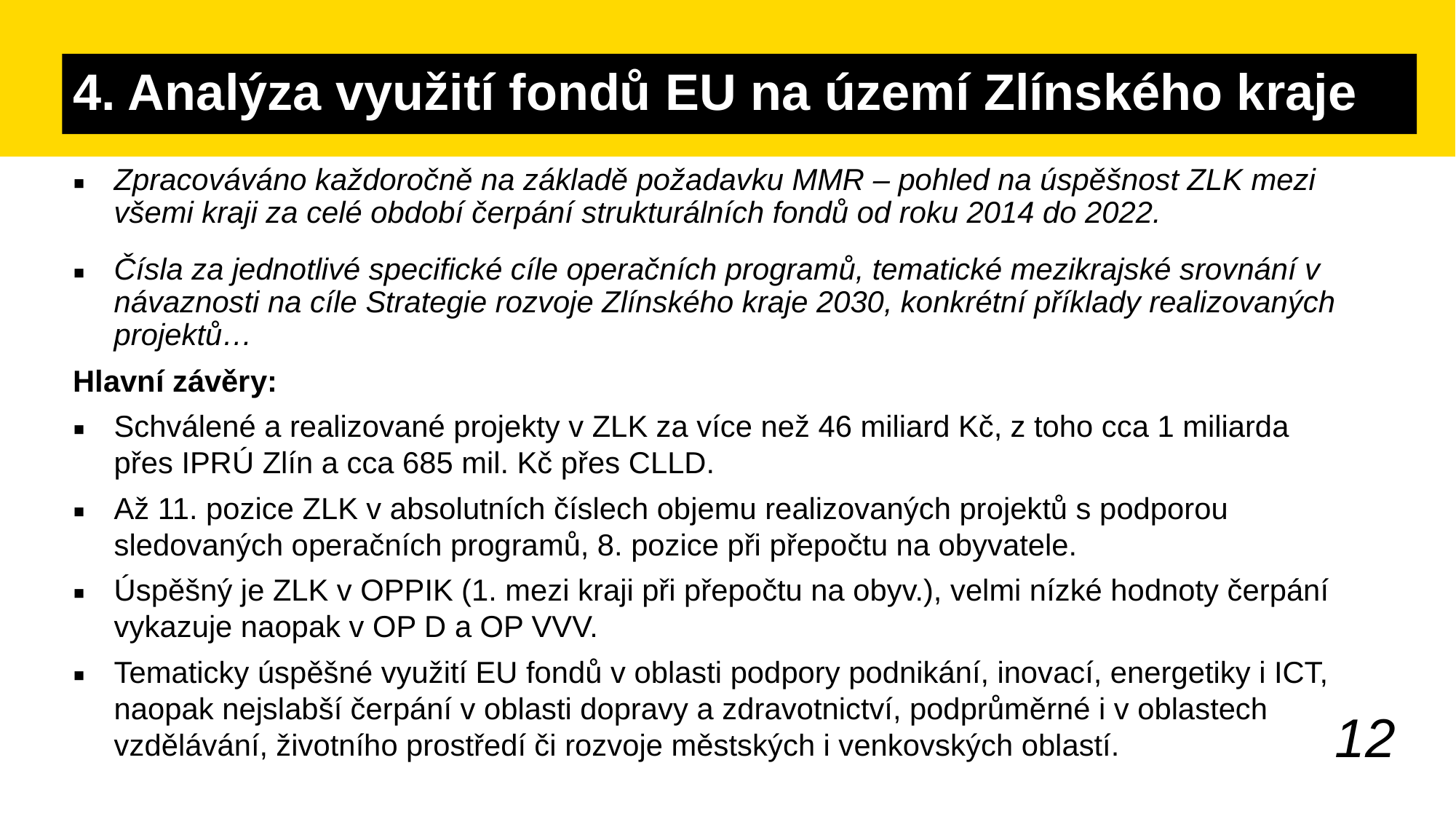

# 4. Analýza využití fondů EU na území Zlínského kraje
Zpracováváno každoročně na základě požadavku MMR – pohled na úspěšnost ZLK mezi všemi kraji za celé období čerpání strukturálních fondů od roku 2014 do 2022.
Čísla za jednotlivé specifické cíle operačních programů, tematické mezikrajské srovnání v návaznosti na cíle Strategie rozvoje Zlínského kraje 2030, konkrétní příklady realizovaných projektů…
Hlavní závěry:
Schválené a realizované projekty v ZLK za více než 46 miliard Kč, z toho cca 1 miliarda přes IPRÚ Zlín a cca 685 mil. Kč přes CLLD.
Až 11. pozice ZLK v absolutních číslech objemu realizovaných projektů s podporou sledovaných operačních programů, 8. pozice při přepočtu na obyvatele.
Úspěšný je ZLK v OPPIK (1. mezi kraji při přepočtu na obyv.), velmi nízké hodnoty čerpání vykazuje naopak v OP D a OP VVV.
Tematicky úspěšné využití EU fondů v oblasti podpory podnikání, inovací, energetiky i ICT, naopak nejslabší čerpání v oblasti dopravy a zdravotnictví, podprůměrné i v oblastech vzdělávání, životního prostředí či rozvoje městských i venkovských oblastí.
12